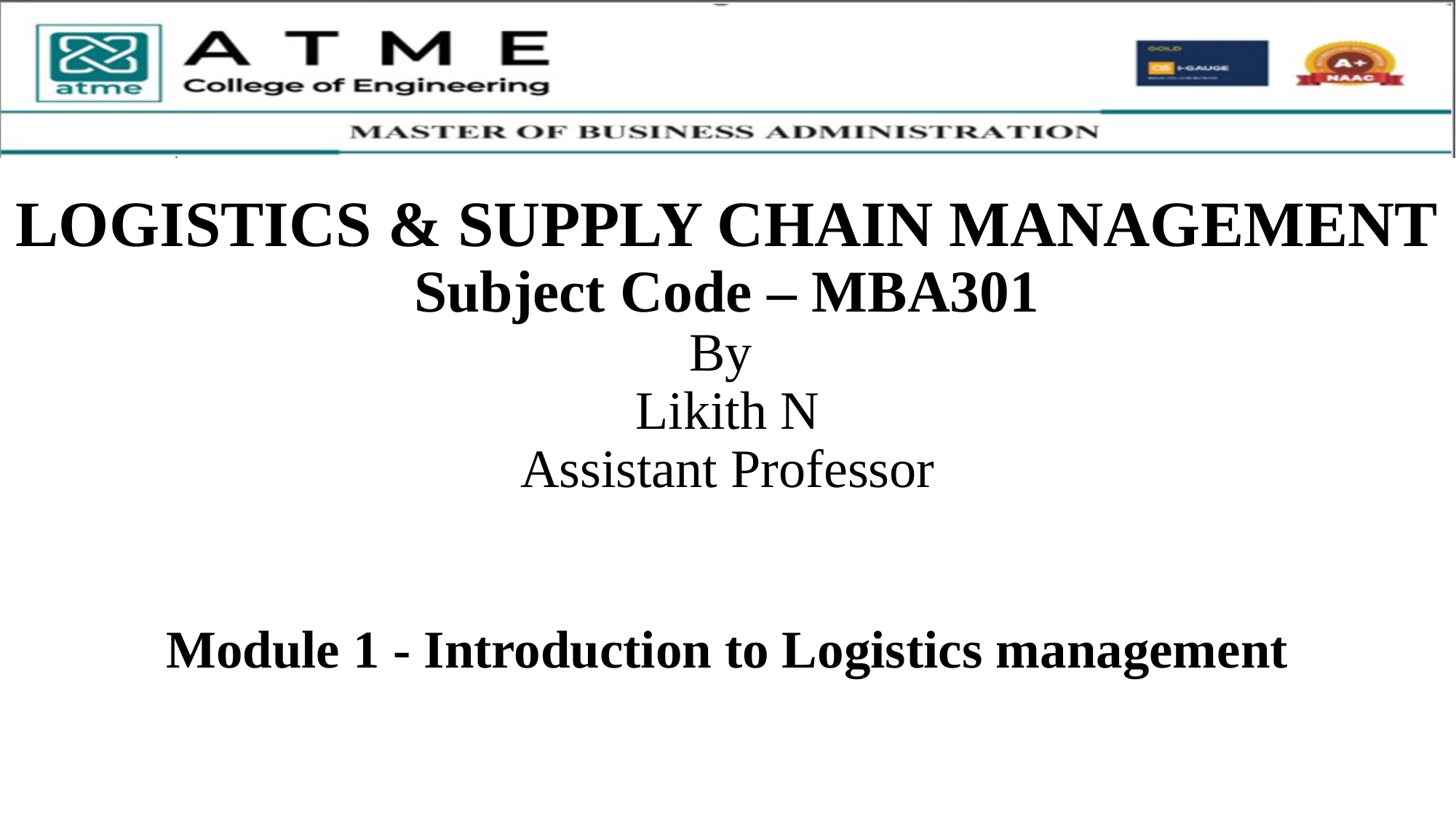

# LOGISTICS & SUPPLY CHAIN MANAGEMENT Subject Code – MBA301 By Likith N Assistant Professor
Module 1 - Introduction to Logistics management